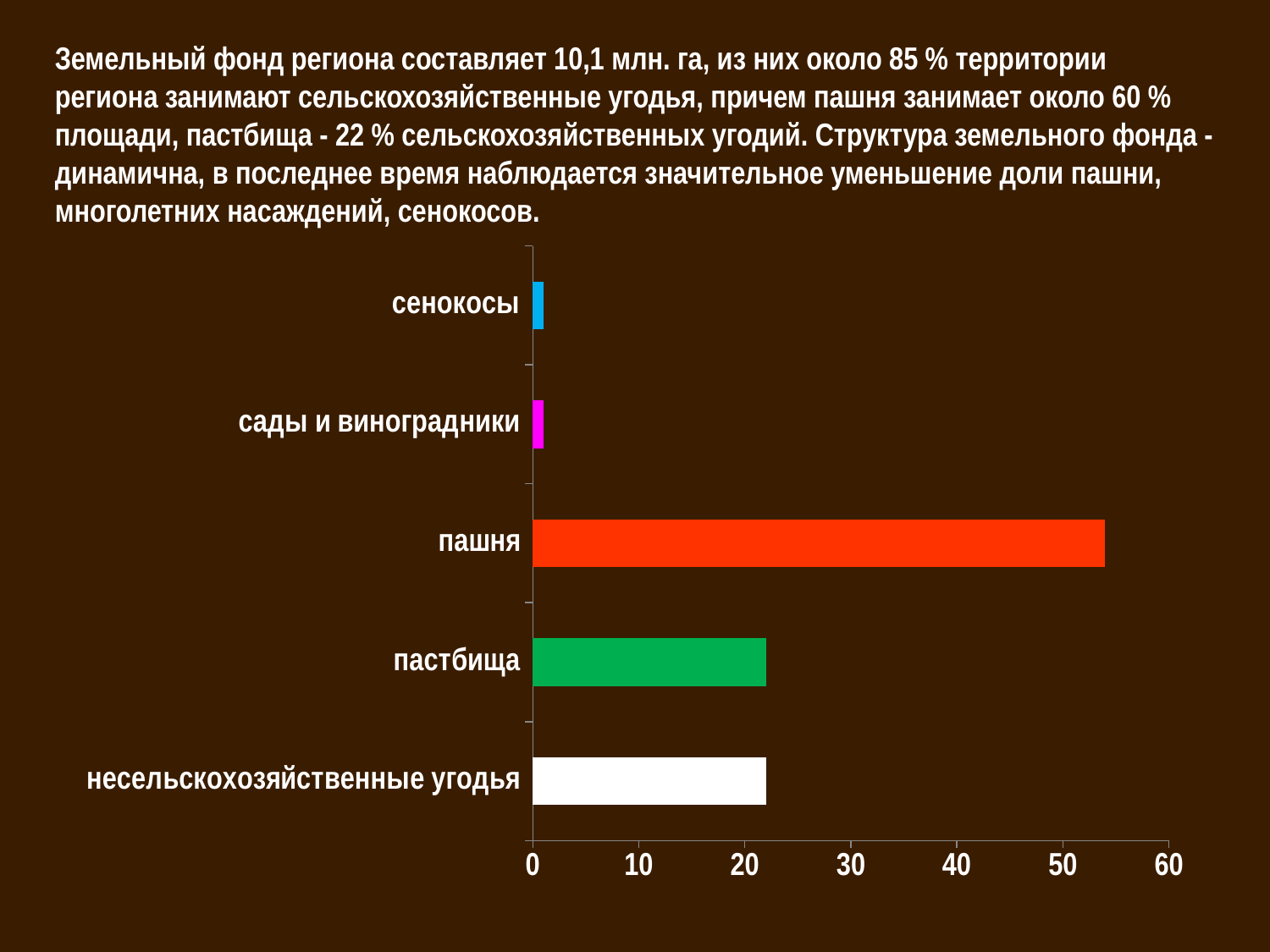

Земельный фонд региона составляет 10,1 млн. га, из них около 85 % территории региона занимают сельскохозяйственные угодья, причем пашня занимает около 60 % площади, пастбища - 22 % сельскохозяйственных угодий. Структура земельного фонда - динамична, в последнее время наблюдается значительное уменьшение доли пашни, многолетних насаждений, сенокосов.

### Chart

| Category | Столбец1 |
|---|---|
| несельскохозяйственные угодья | 22.0 |
| пастбища | 22.0 |
| пашня | 54.0 |
| сады и виноградники | 1.0 |
| сенокосы | 1.0 |